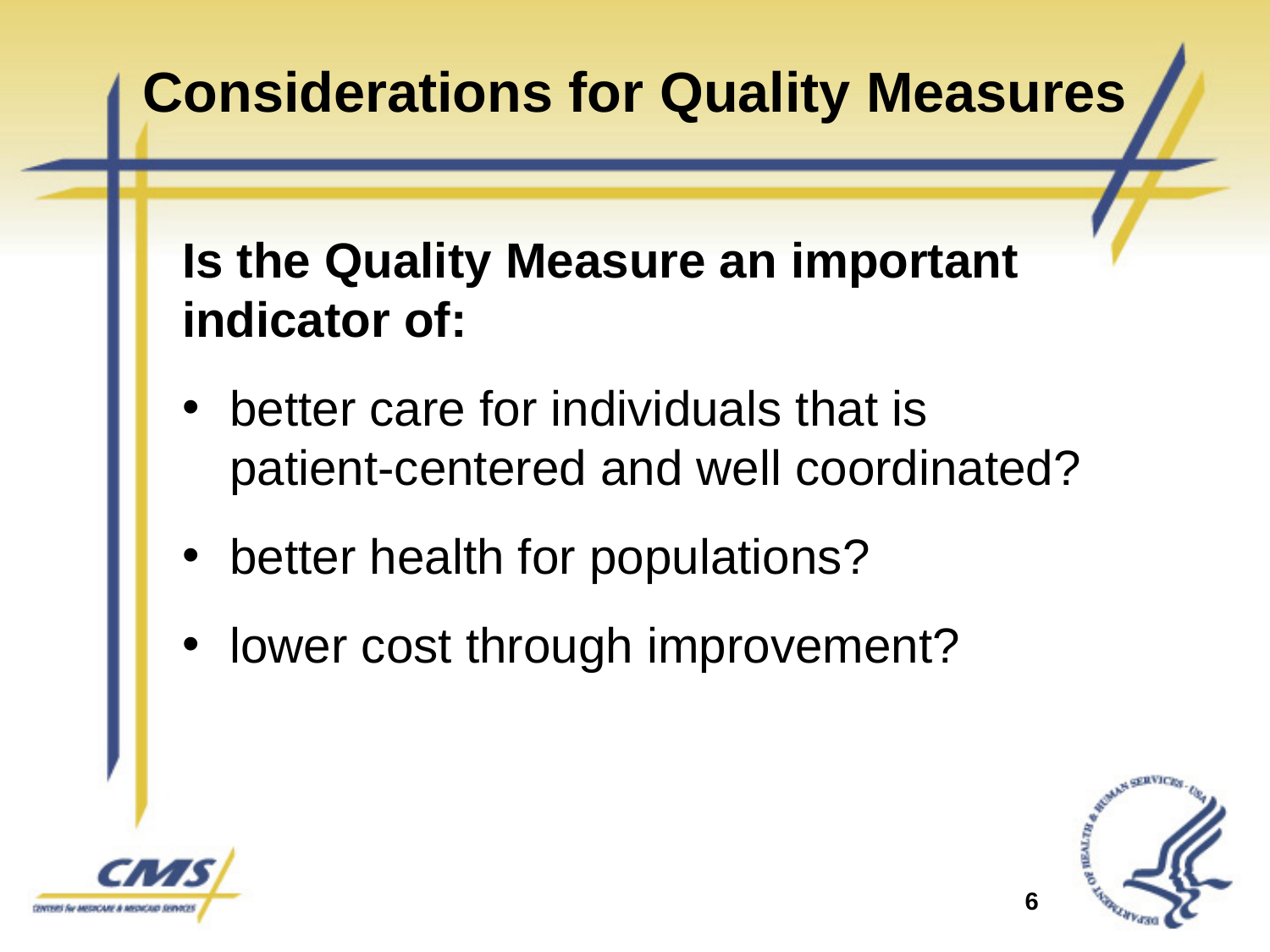

# Considerations for Quality Measures
Is the Quality Measure an important indicator of:
better care for individuals that is
patient-centered and well coordinated?
better health for populations?
lower cost through improvement?